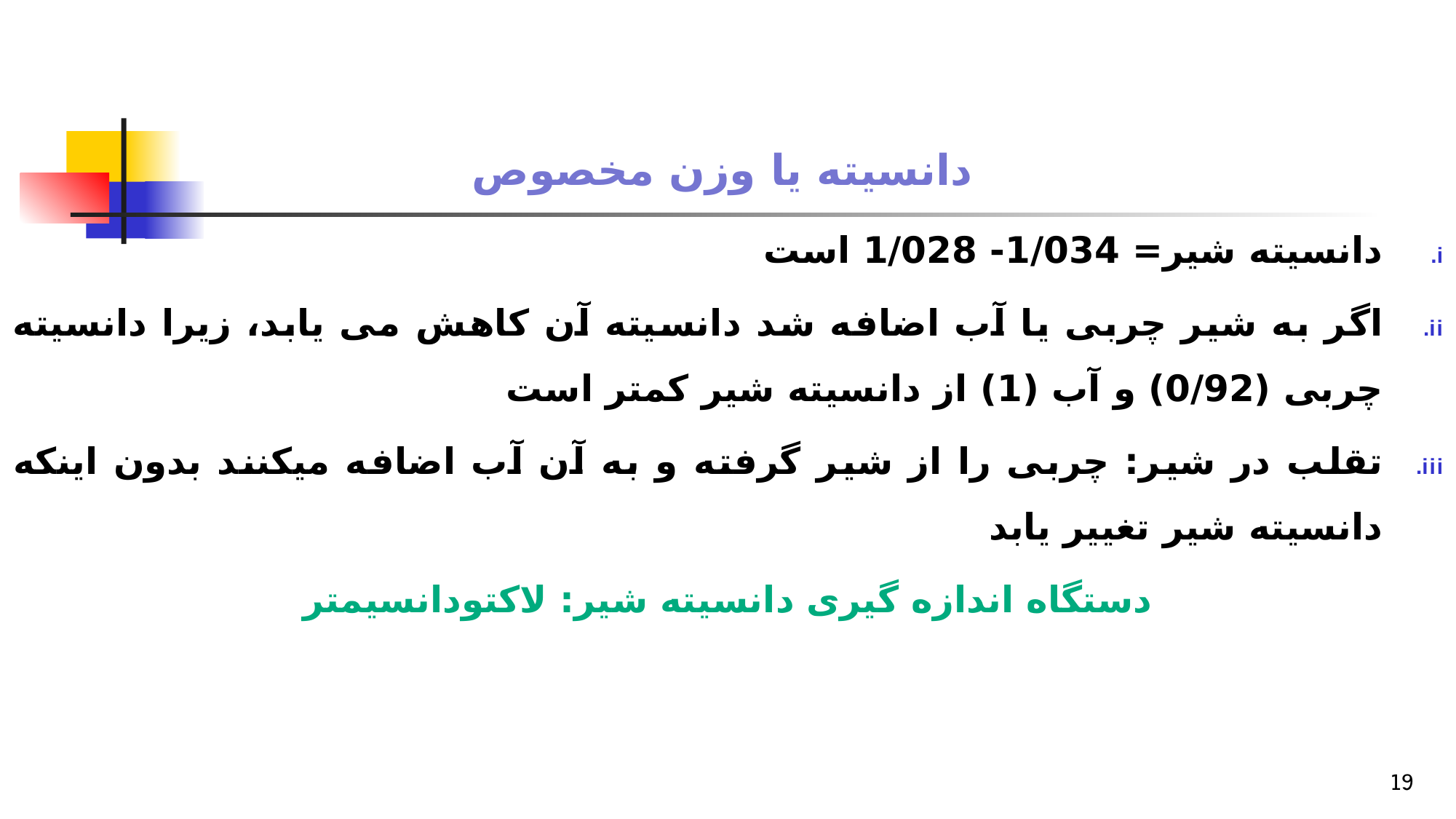

# دانسیته یا وزن مخصوص
دانسیته شیر= 1/034- 1/028 است
اگر به شیر چربی یا آب اضافه شد دانسیته آن کاهش می یابد، زیرا دانسیته چربی (0/92) و آب (1) از دانسیته شیر کمتر است
تقلب در شیر: چربی را از شیر گرفته و به آن آب اضافه میکنند بدون اینکه دانسیته شیر تغییر یابد
دستگاه اندازه گیری دانسیته شیر: لاکتودانسیمتر
19